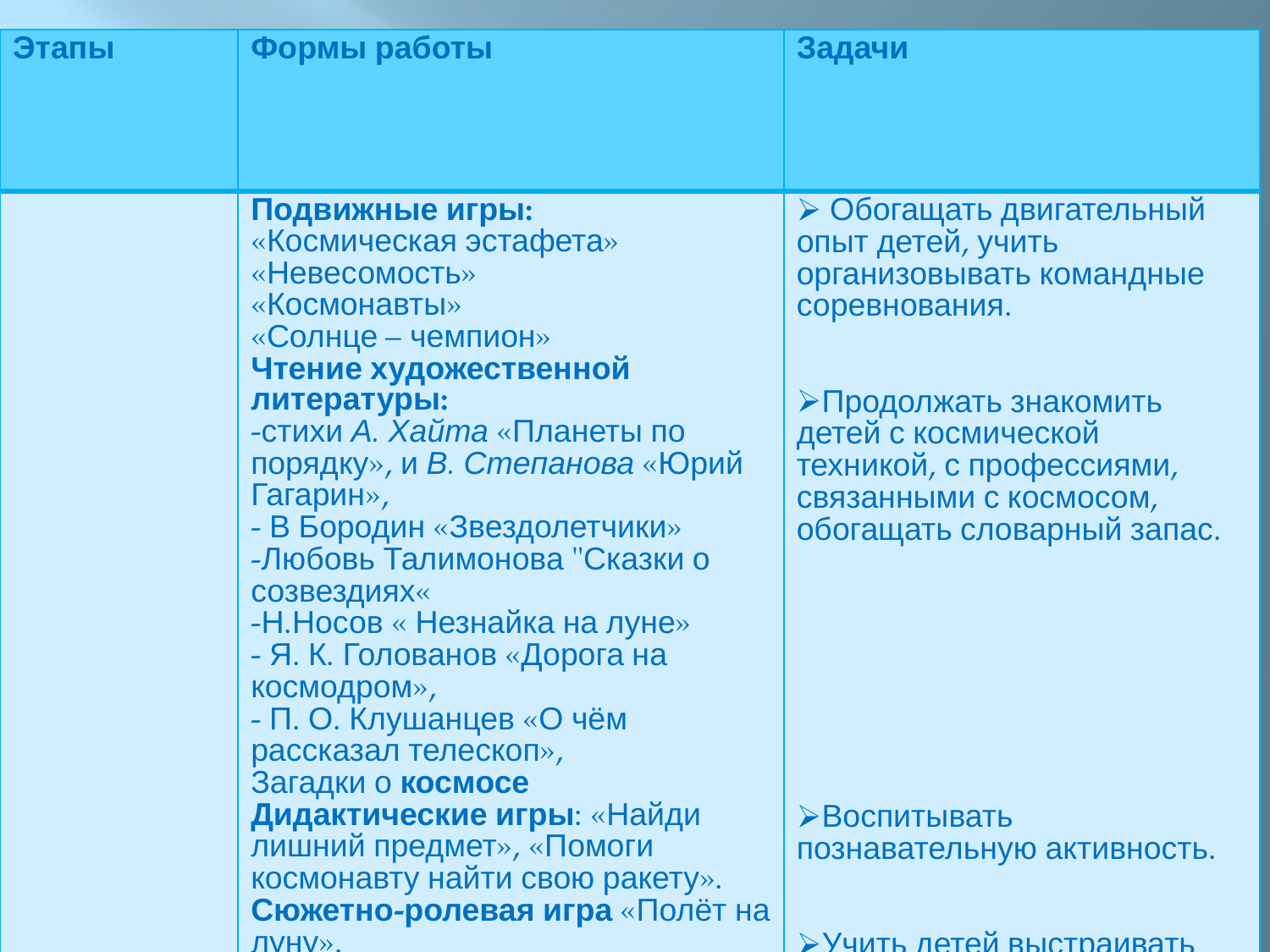

| Этапы | Формы работы | Задачи |
| --- | --- | --- |
|  | Подвижные игры: «Космическая эстафета» «Невесомость» «Космонавты» «Солнце – чемпион» Чтение художественной литературы: -стихи А. Хайта «Планеты по порядку», и В. Степанова «Юрий Гагарин», - В Бородин «Звездолетчики» -Любовь Талимонова "Сказки о созвездиях« -Н.Носов « Незнайка на луне» - Я. К. Голованов «Дорога на космодром», - П. О. Клушанцев «О чём рассказал телескоп», Загадки о космосе Дидактические игры: «Найди лишний предмет», «Помоги космонавту найти свою ракету». Сюжетно-ролевая игра «Полёт на луну». «Космическое путешествие», «Космонавты» | Обогащать двигательный опыт детей, учить организовывать командные соревнования. Продолжать знакомить детей с космической техникой, с профессиями, связанными с космосом, обогащать словарный запас. Воспитывать познавательную активность. Учить детей выстраивать воображаемую ситуацию, действовать в соответствии с ней, объединять сюжеты различных игр |